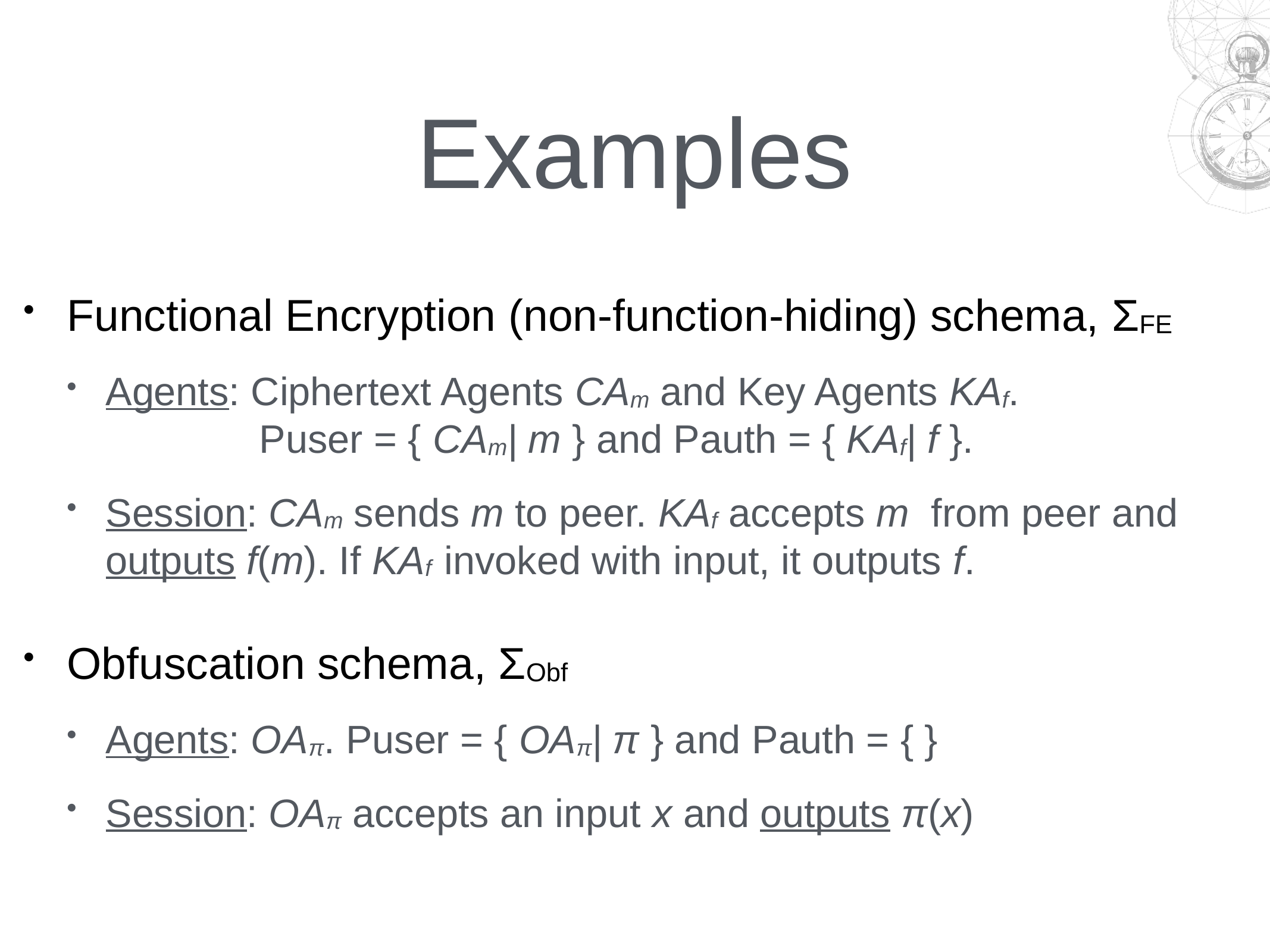

# Examples
Functional Encryption (non-function-hiding) schema, ΣFE
Agents: Ciphertext Agents CAm and Key Agents KAf.
              Puser = { CAm| m } and Pauth = { KAf| f }.
Session: CAm sends m to peer. KAf accepts m  from peer and outputs f(m). If KAf  invoked with input, it outputs f.
Obfuscation schema, ΣObf
Agents: OAπ. Puser = { OAπ| π } and Pauth = { }
Session: OAπ accepts an input x and outputs π(x)